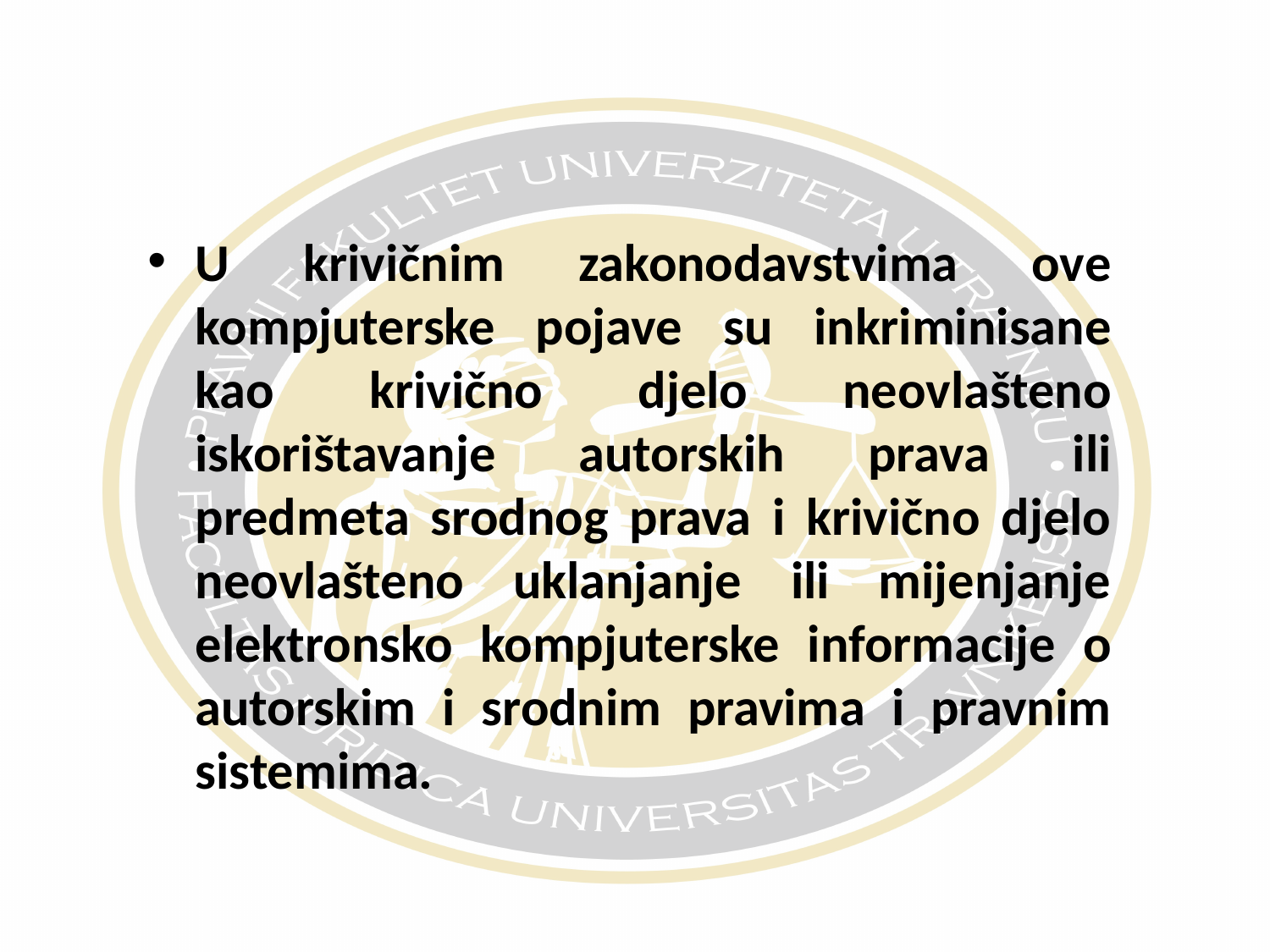

#
U krivičnim zakonodavstvima ove kompjuterske pojave su inkriminisane kao krivično djelo neovlašteno iskorištavanje autorskih prava ili predmeta srodnog prava i krivično djelo neovlašteno uklanjanje ili mijenjanje elektronsko kompjuterske informacije o autorskim i srodnim pravima i pravnim sistemima.